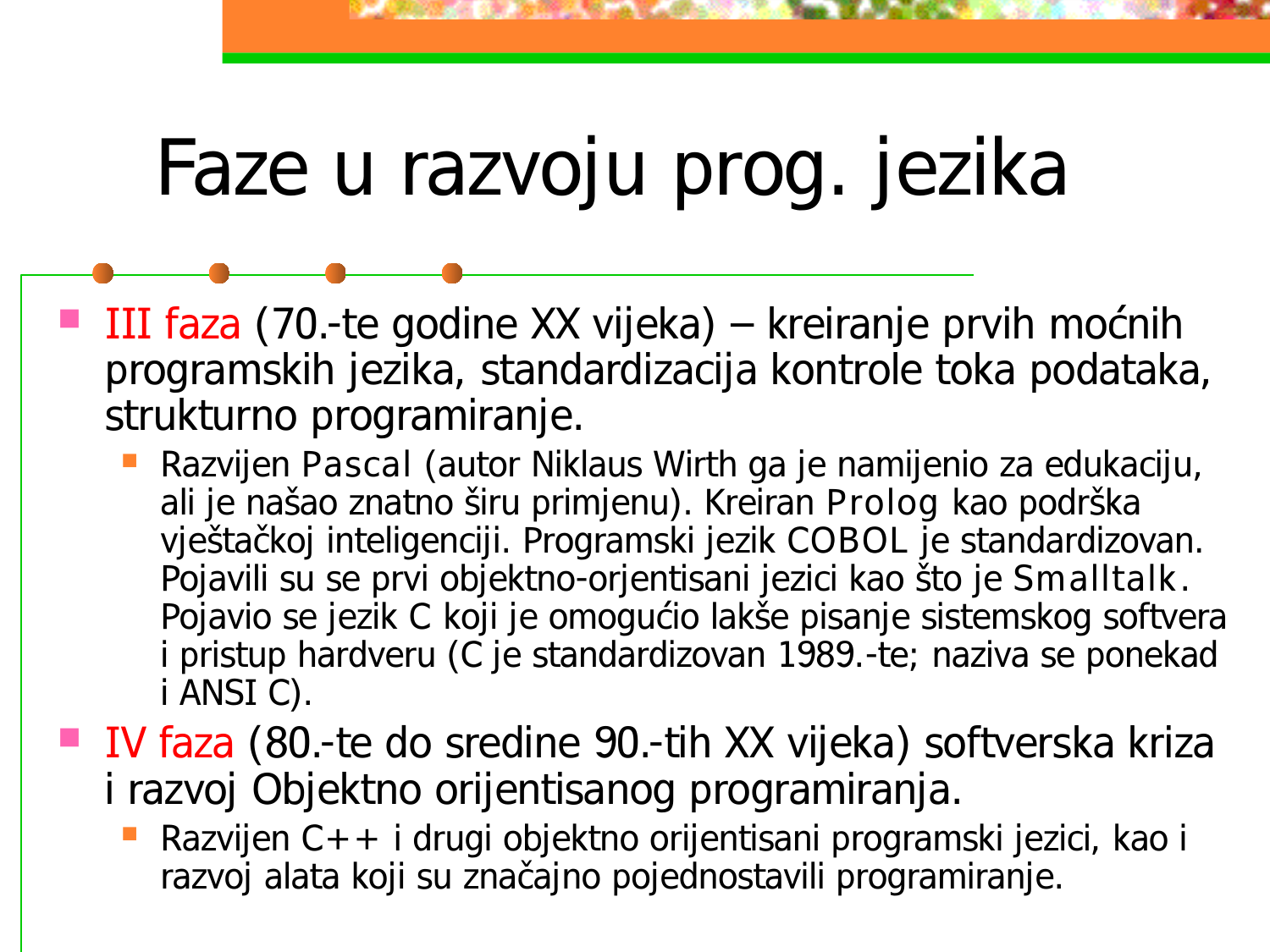

# Faze u razvoju prog. jezika
III faza (70.-te godine XX vijeka) – kreiranje prvih moćnih programskih jezika, standardizacija kontrole toka podataka, strukturno programiranje.
Razvijen Pascal (autor Niklaus Wirth ga je namijenio za edukaciju, ali je našao znatno širu primjenu). Kreiran Prolog kao podrška vještačkoj inteligenciji. Programski jezik COBOL je standardizovan. Pojavili su se prvi objektno-orjentisani jezici kao što je Smalltalk. Pojavio se jezik C koji je omogućio lakše pisanje sistemskog softvera i pristup hardveru (C je standardizovan 1989.-te; naziva se ponekad i ANSI C).
IV faza (80.-te do sredine 90.-tih XX vijeka) softverska kriza i razvoj Objektno orijentisanog programiranja.
Razvijen C++ i drugi objektno orijentisani programski jezici, kao i razvoj alata koji su značajno pojednostavili programiranje.